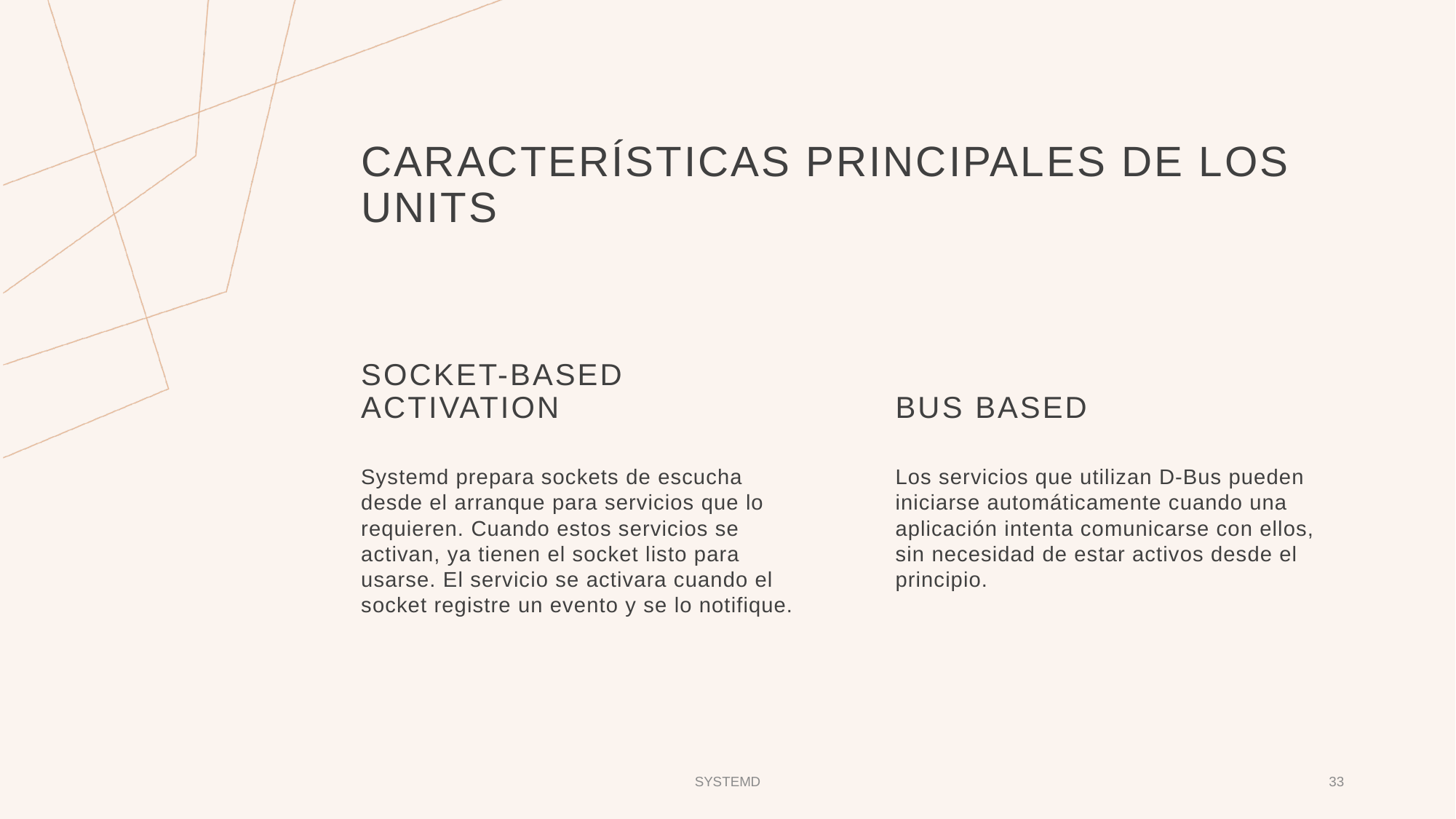

# Características principales de los units
SOCKET-BASED ACTIVATION
BUS BASED
Systemd prepara sockets de escucha desde el arranque para servicios que lo requieren. Cuando estos servicios se activan, ya tienen el socket listo para usarse. El servicio se activara cuando el socket registre un evento y se lo notifique.

Los servicios que utilizan D-Bus pueden iniciarse automáticamente cuando una aplicación intenta comunicarse con ellos, sin necesidad de estar activos desde el principio.
SYSTEMD
33